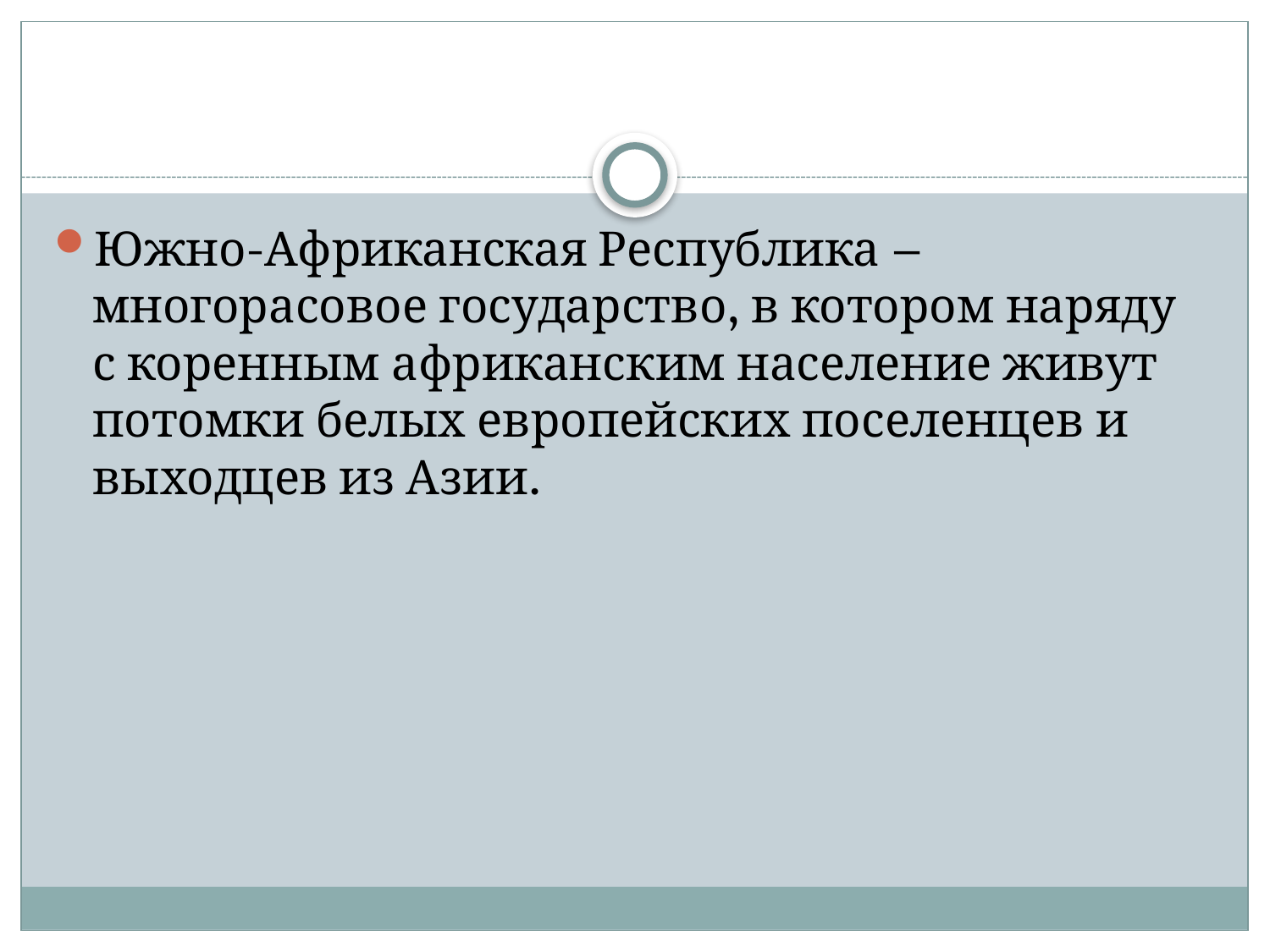

#
Южно-Африканская Республика – многорасовое государство, в котором наряду с коренным африканским население живут потомки белых европейских поселенцев и выходцев из Азии.